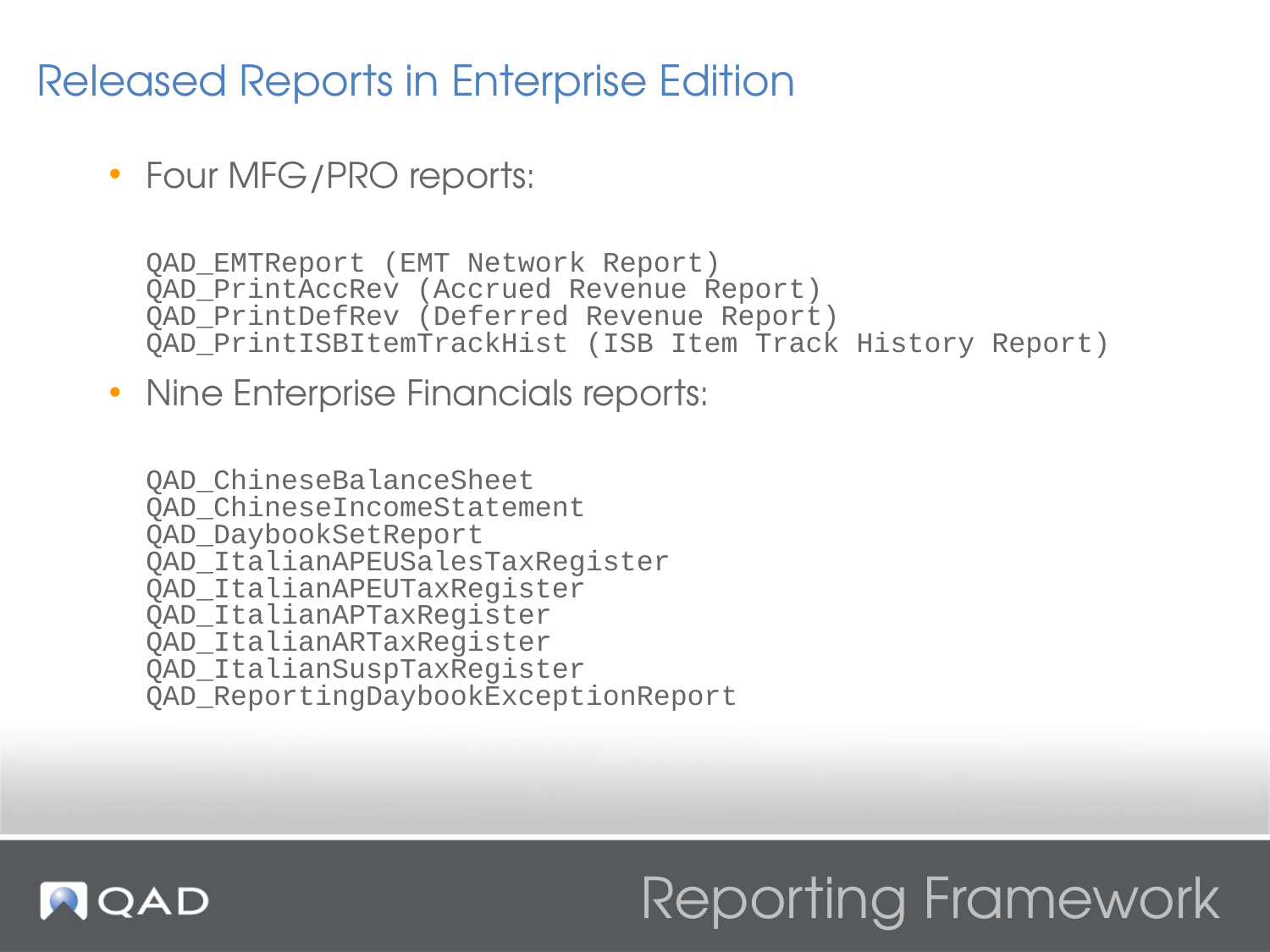

Released Reports in Enterprise Edition
Four MFG/PRO reports:
QAD_EMTReport (EMT Network Report)
QAD_PrintAccRev (Accrued Revenue Report)
QAD_PrintDefRev (Deferred Revenue Report)
QAD_PrintISBItemTrackHist (ISB Item Track History Report)
Nine Enterprise Financials reports:
QAD_ChineseBalanceSheet
QAD_ChineseIncomeStatement
QAD_DaybookSetReport
QAD_ItalianAPEUSalesTaxRegister
QAD_ItalianAPEUTaxRegister
QAD_ItalianAPTaxRegister
QAD_ItalianARTaxRegister
QAD_ItalianSuspTaxRegister
QAD_ReportingDaybookExceptionReport

# Reporting Framework